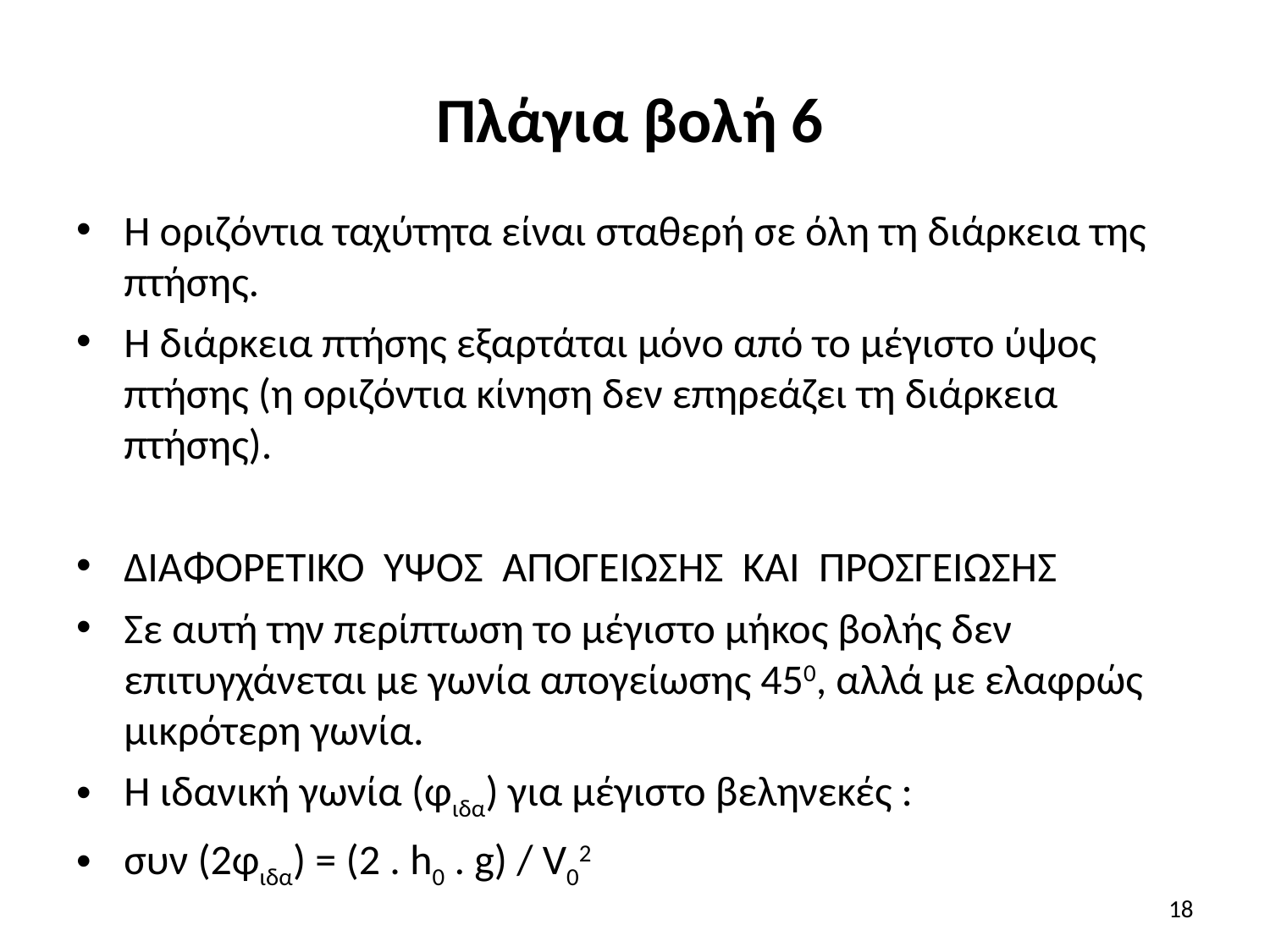

# Πλάγια βολή 6
Η οριζόντια ταχύτητα είναι σταθερή σε όλη τη διάρκεια της πτήσης.
Η διάρκεια πτήσης εξαρτάται μόνο από το μέγιστο ύψος πτήσης (η οριζόντια κίνηση δεν επηρεάζει τη διάρκεια πτήσης).

ΔΙΑΦΟΡΕΤΙΚΟ  ΥΨΟΣ  ΑΠΟΓΕΙΩΣΗΣ  ΚΑΙ  ΠΡΟΣΓΕΙΩΣΗΣ
Σε αυτή την περίπτωση το μέγιστο μήκος βολής δεν επιτυγχάνεται με γωνία απογείωσης 450, αλλά με ελαφρώς μικρότερη γωνία.
Η ιδανική γωνία (φιδα) για μέγιστο βεληνεκές :
συν (2φιδα) = (2 . h0 . g) / V02
18